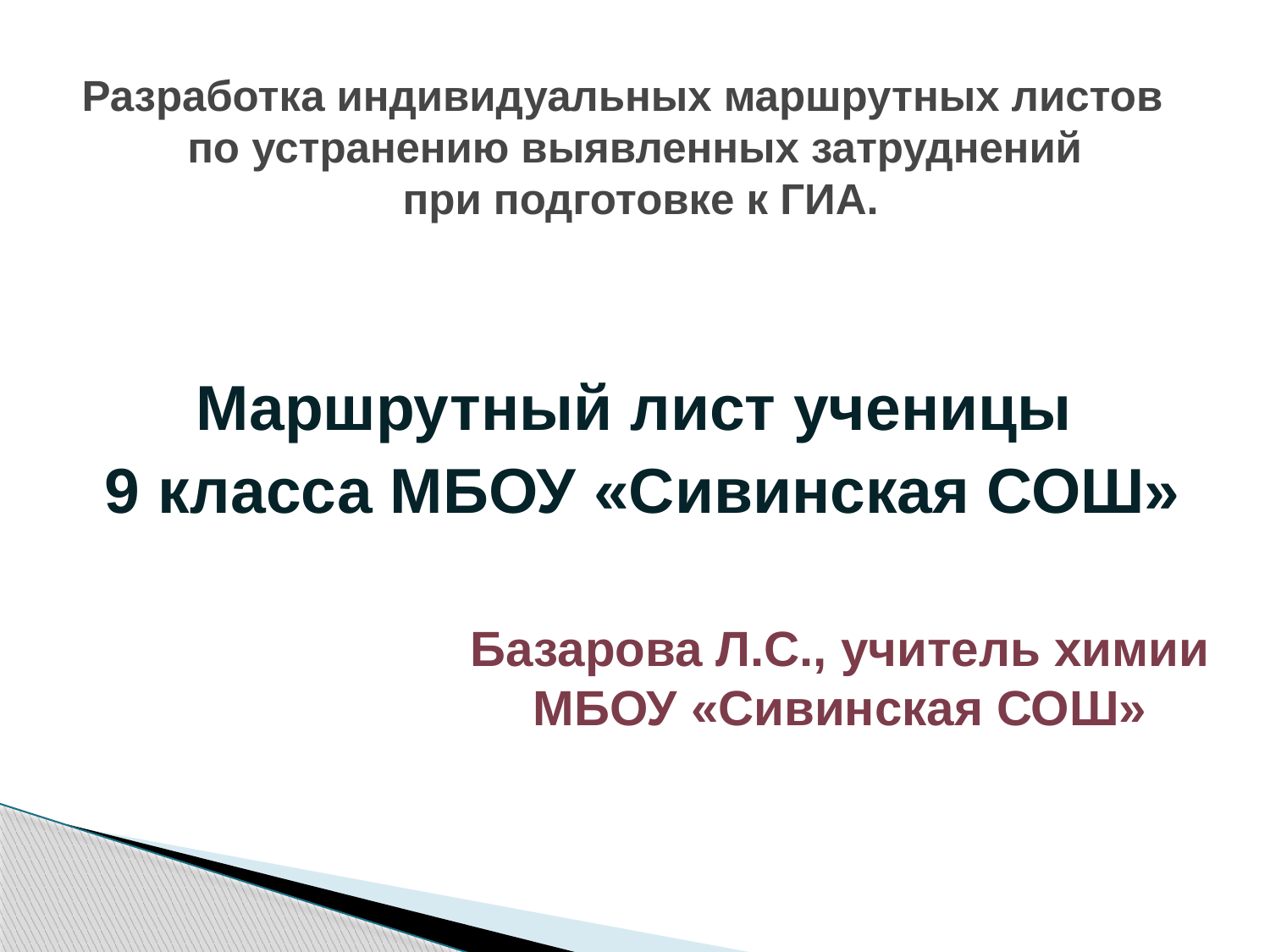

# Разработка индивидуальных маршрутных листов по устранению выявленных затруднений при подготовке к ГИА.

Маршрутный лист ученицы
9 класса МБОУ «Сивинская СОШ»

Базарова Л.С., учитель химии МБОУ «Сивинская СОШ»